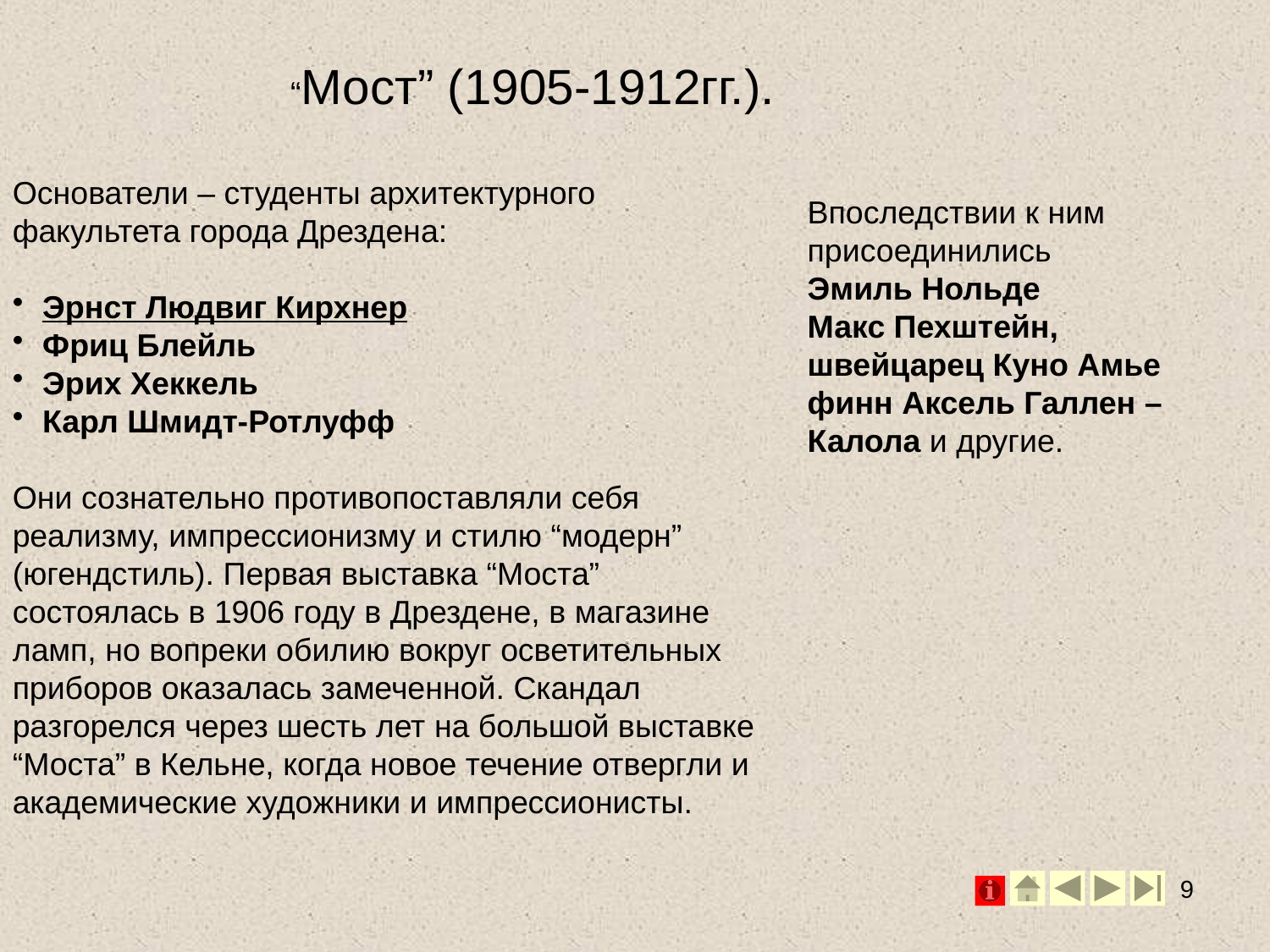

“Мост” (1905-1912гг.).
Основатели – студенты архитектурного факультета города Дрездена:

Эрнст Людвиг Кирхнер
Фриц Блейль
Эрих Хеккель
Карл Шмидт-Ротлуфф

Они сознательно противопоставляли себя реализму, импрессионизму и стилю “модерн” (югендстиль). Первая выставка “Моста” состоялась в 1906 году в Дрездене, в магазине ламп, но вопреки обилию вокруг осветительных приборов оказалась замеченной. Скандал разгорелся через шесть лет на большой выставке “Моста” в Кельне, когда новое течение отвергли и академические художники и импрессионисты.
Впоследствии к ним присоединились
Эмиль Нольде
Макс Пехштейн, швейцарец Куно Амье
финн Аксель Галлен – Калола и другие.
9